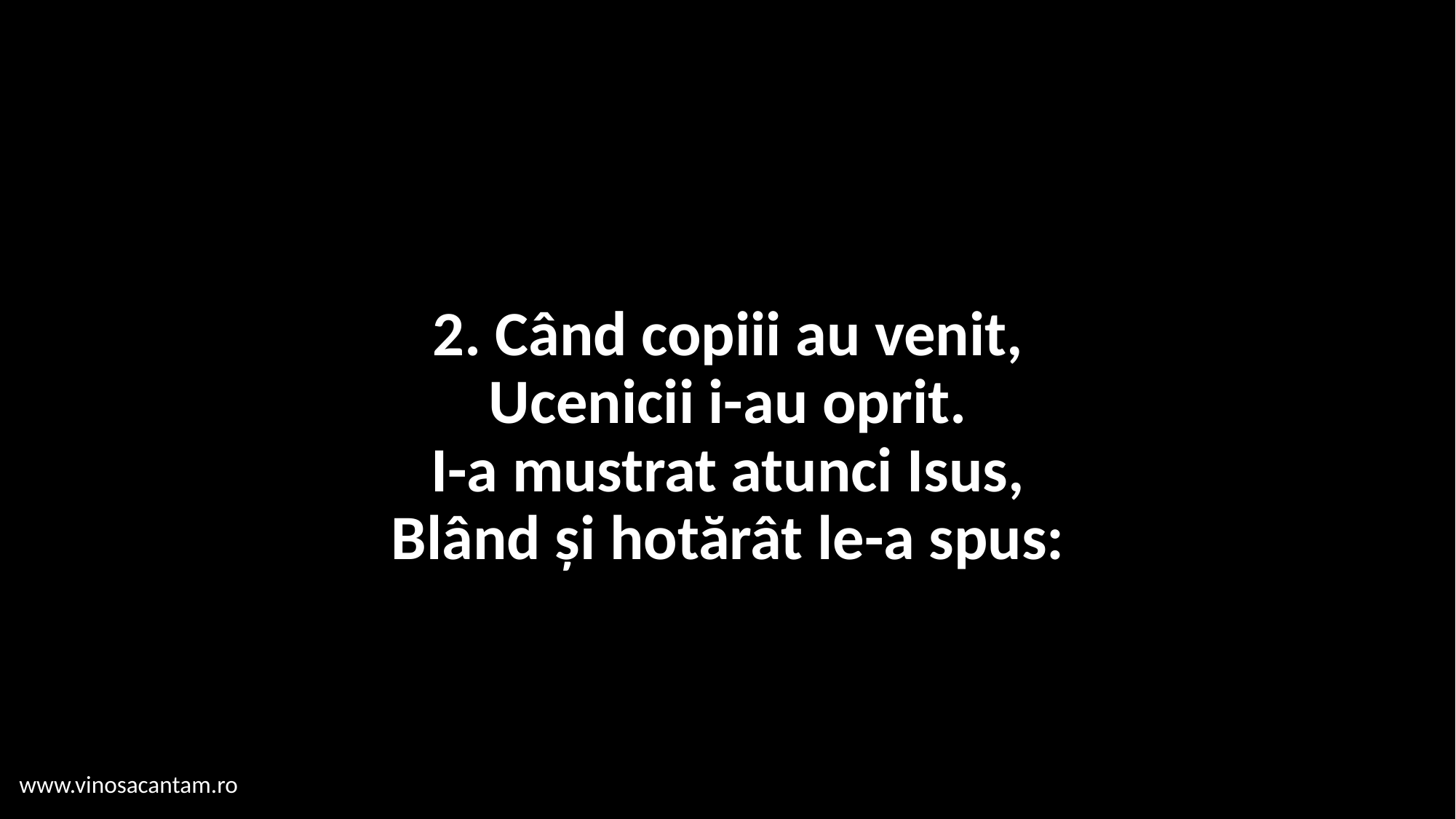

# 2. Când copiii au venit, Ucenicii i-au oprit. I-a mustrat atunci Isus, Blând și hotărât le-a spus:
www.vinosacantam.ro